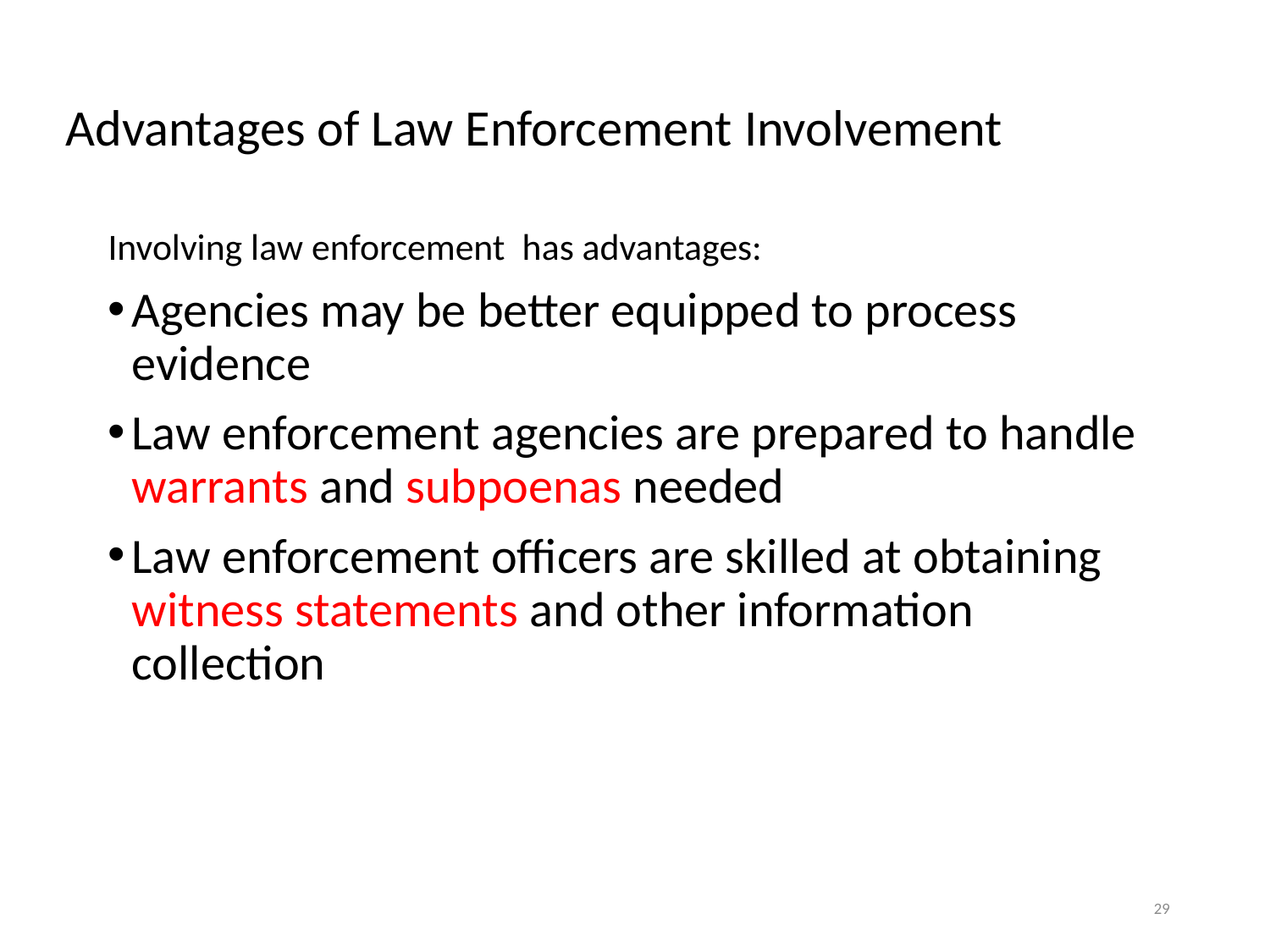

# Advantages of Law Enforcement Involvement
Involving law enforcement  has advantages:
Agencies may be better equipped to process evidence
Law enforcement agencies are prepared to handle warrants and subpoenas needed
Law enforcement officers are skilled at obtaining witness statements and other information collection
29